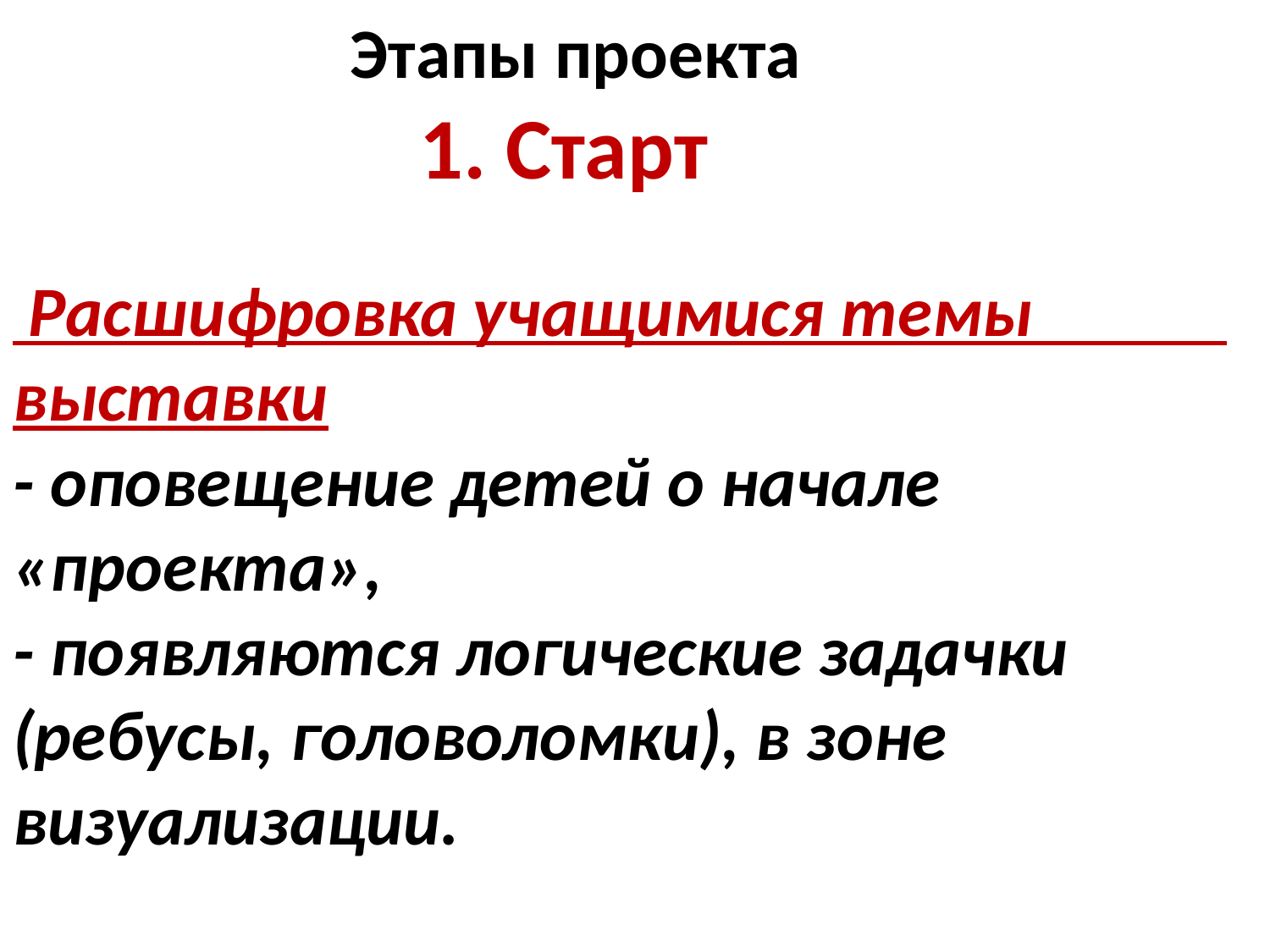

# Этапы проекта 1. Старт Расшифровка учащимися темы             выставки - оповещение детей о начале «проекта», - появляются логические задачки (ребусы, головоломки), в зоне визуализации.